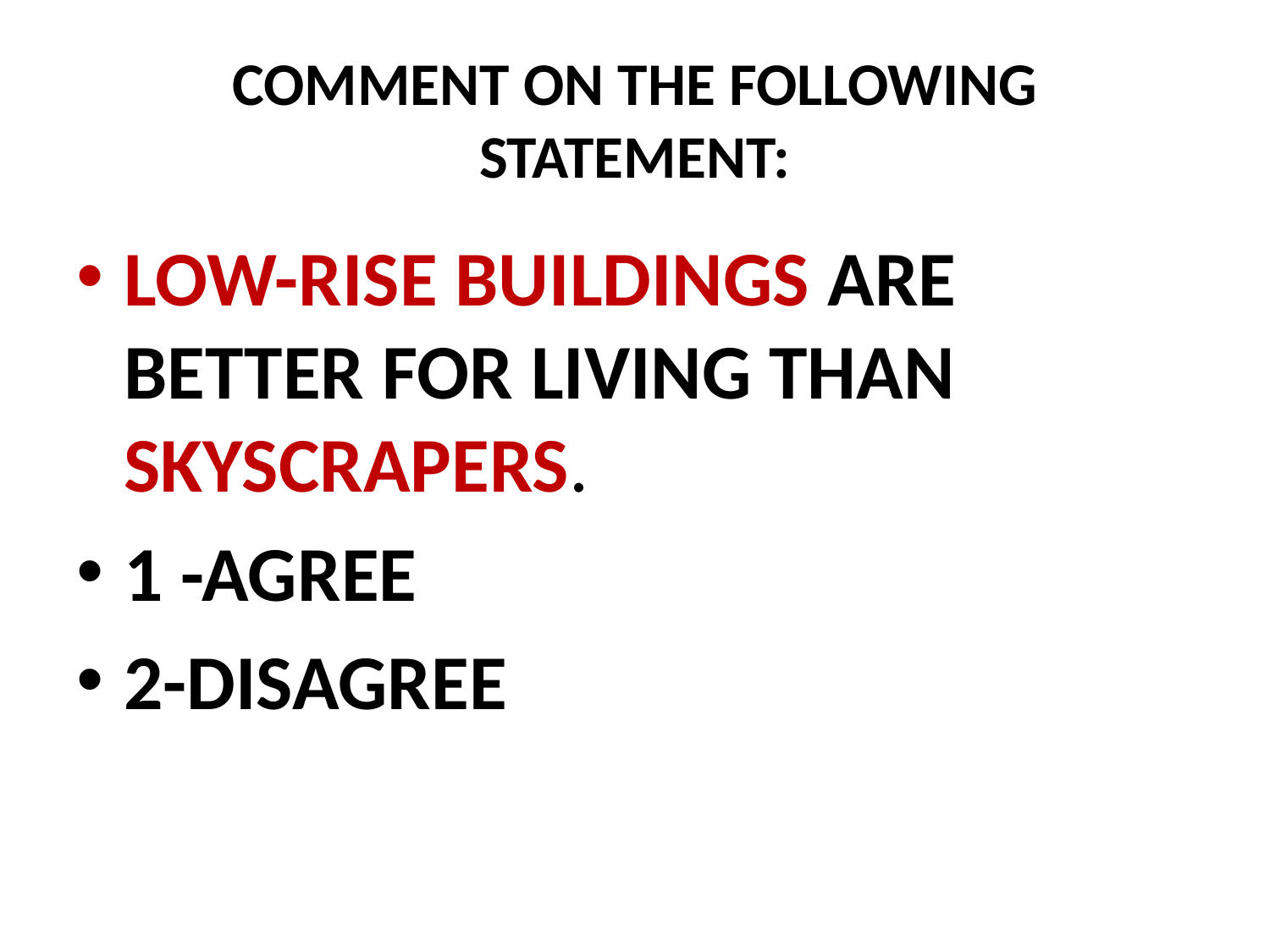

# COMMENT ON THE FOLLOWING STATEMENT:
LOW-RISE BUILDINGS ARE BETTER FOR LIVING THAN SKYSCRAPERS.
1 -AGREE
2-DISAGREE